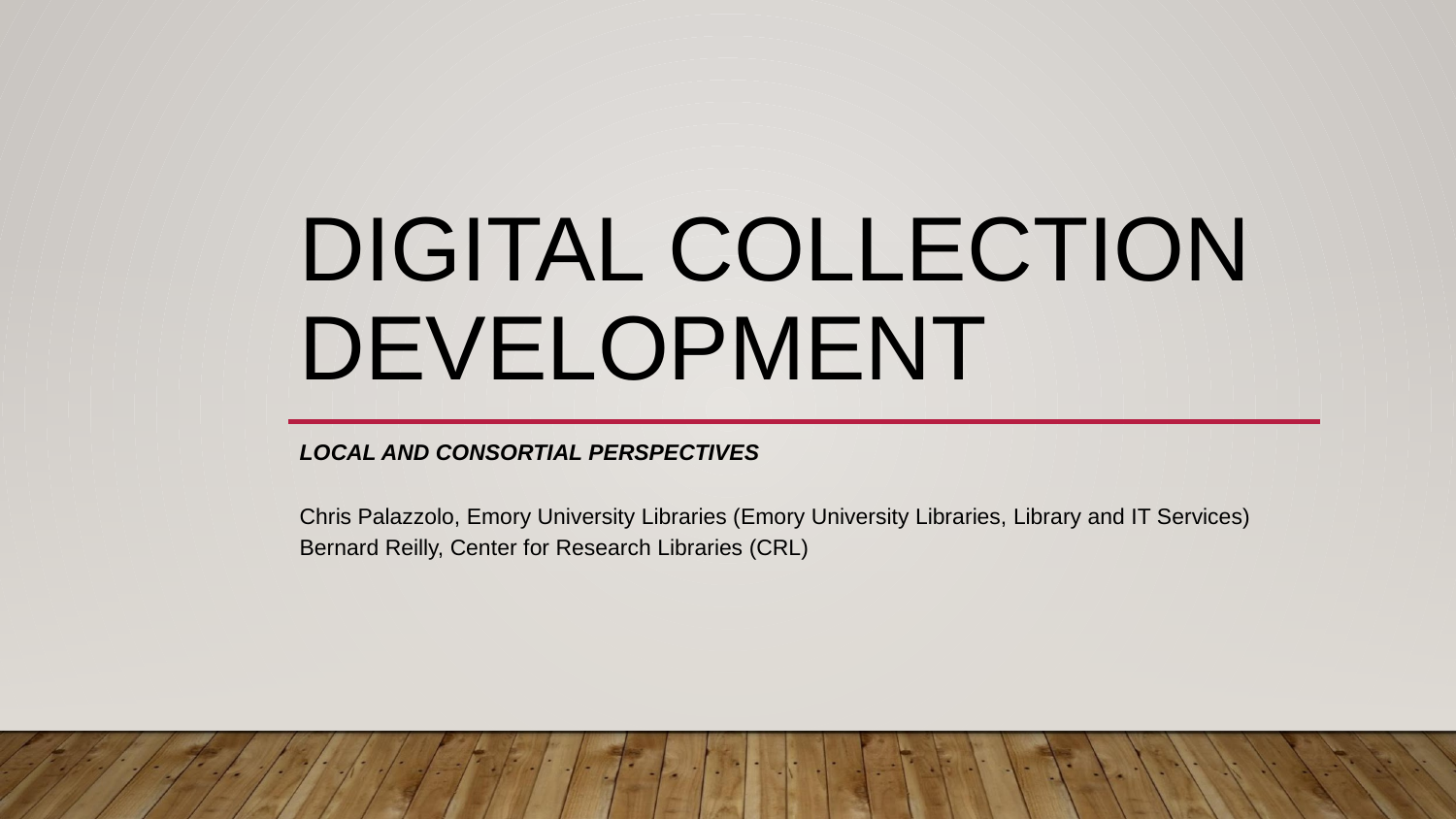

# DIGITAL COLLECTION DEVELOPMENT
LOCAL AND CONSORTIAL PERSPECTIVES

Chris Palazzolo, Emory University Libraries (Emory University Libraries, Library and IT Services)
Bernard Reilly, Center for Research Libraries (CRL)